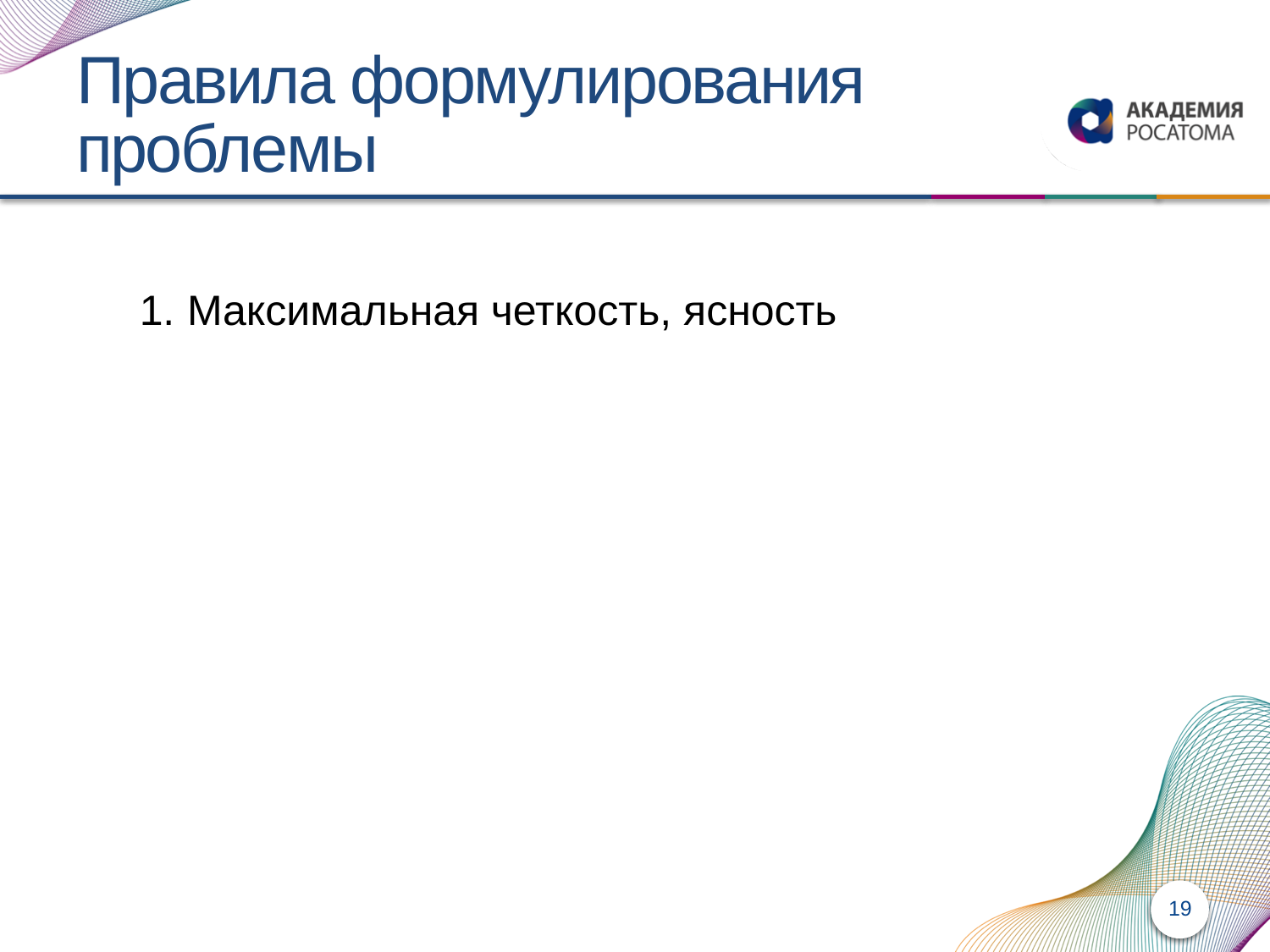

# Правила формулирования проблемы
Максимальная четкость, ясность
19